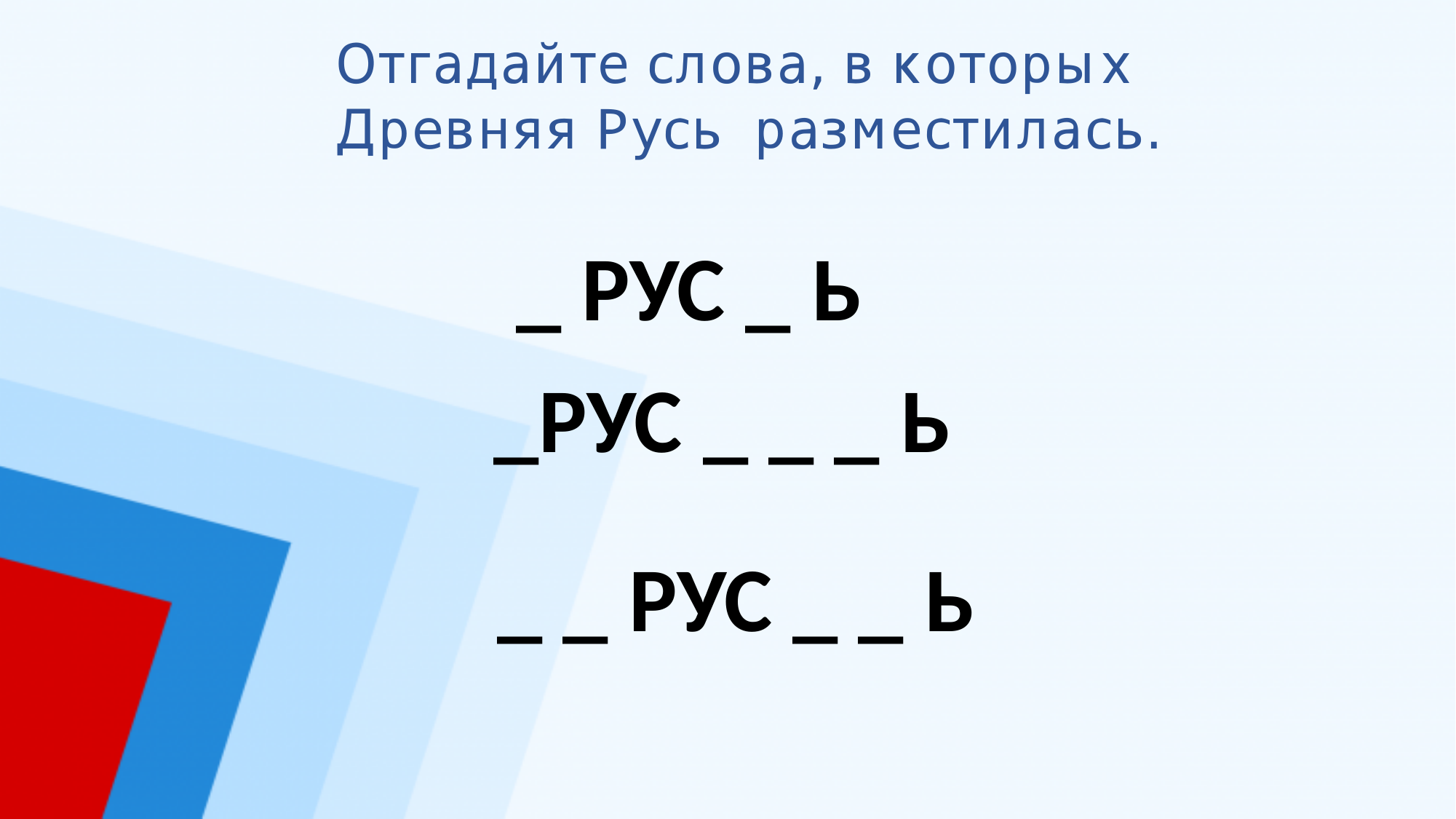

Отгадайте слова, в которых
Древняя Русь  разместилась.
_ РУС _ Ь
_РУС _ _ _ Ь
_ _ РУС _ _ Ь